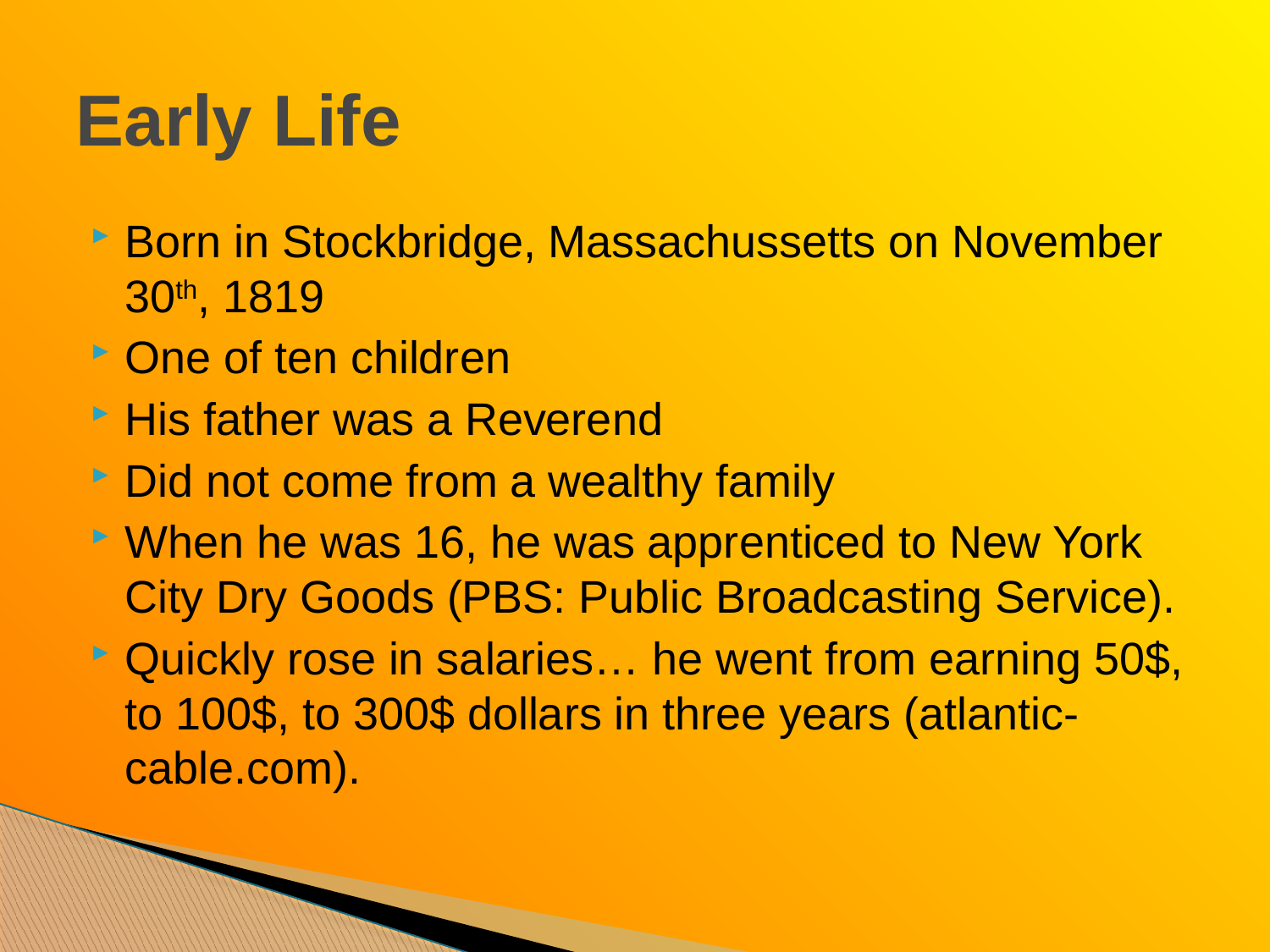

# Early Life
Born in Stockbridge, Massachussetts on November 30th, 1819
One of ten children
His father was a Reverend
Did not come from a wealthy family
When he was 16, he was apprenticed to New York City Dry Goods (PBS: Public Broadcasting Service).
Quickly rose in salaries… he went from earning 50$, to 100$, to 300$ dollars in three years (atlantic-cable.com).